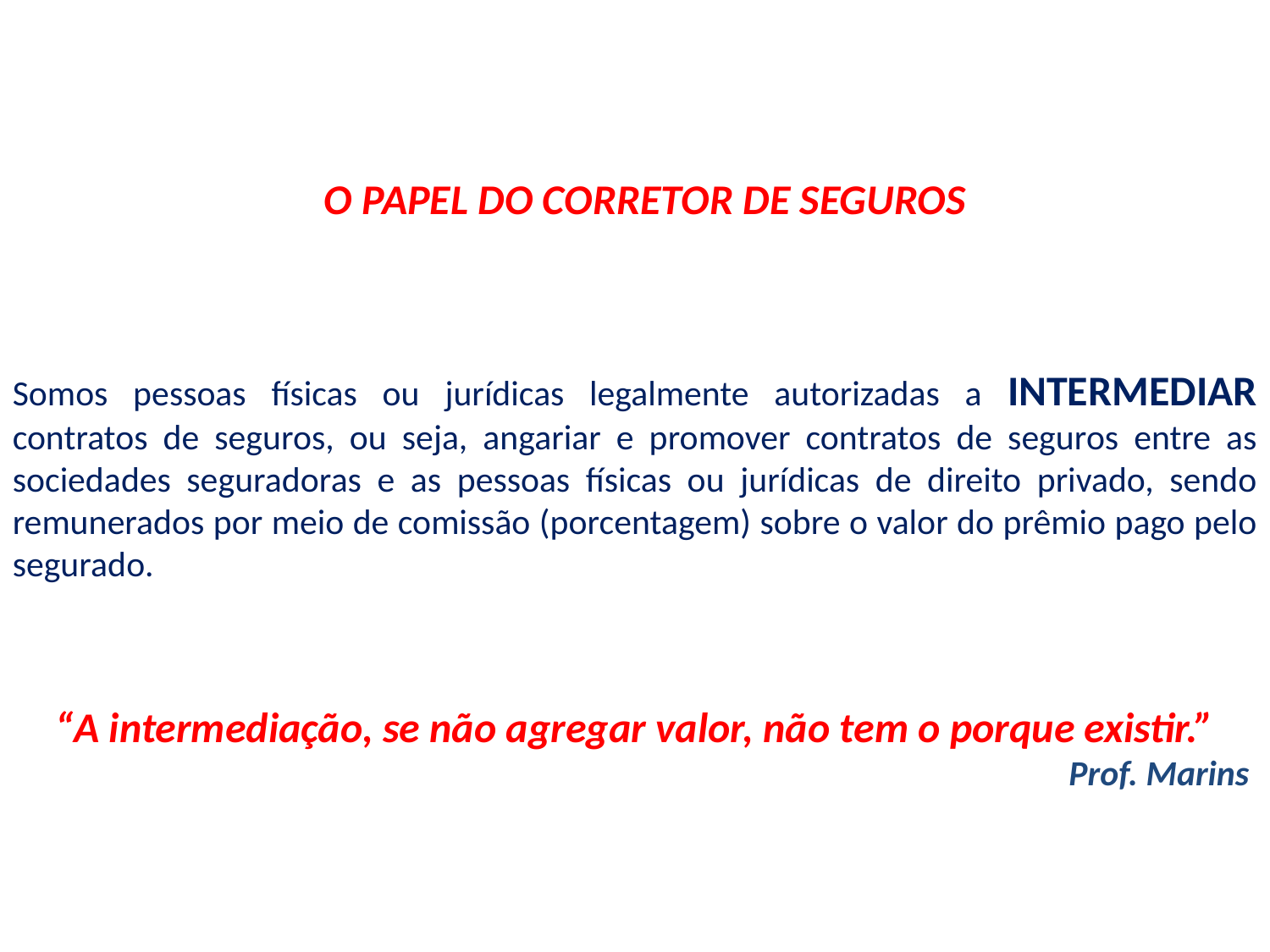

O PAPEL DO CORRETOR DE SEGUROS
Somos pessoas físicas ou jurídicas legalmente autorizadas a INTERMEDIAR contratos de seguros, ou seja, angariar e promover contratos de seguros entre as sociedades seguradoras e as pessoas físicas ou jurídicas de direito privado, sendo remunerados por meio de comissão (porcentagem) sobre o valor do prêmio pago pelo segurado.
“A intermediação, se não agregar valor, não tem o porque existir.”
Prof. Marins